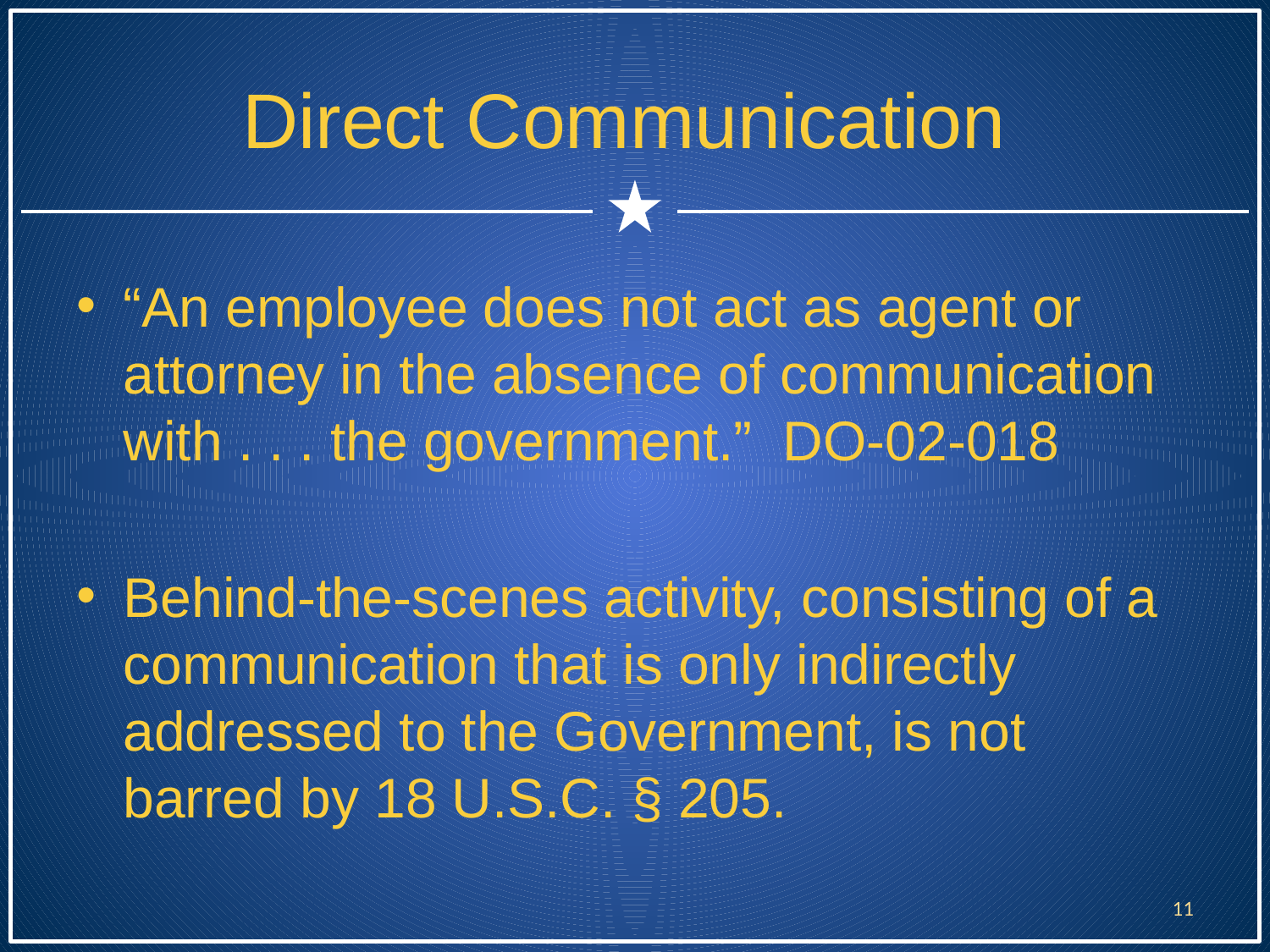

# Direct Communication
“An employee does not act as agent or attorney in the absence of communication with . . . the government.”  DO-02-018

Behind-the-scenes activity, consisting of a communication that is only indirectly addressed to the Government, is not barred by 18 U.S.C. § 205.
11